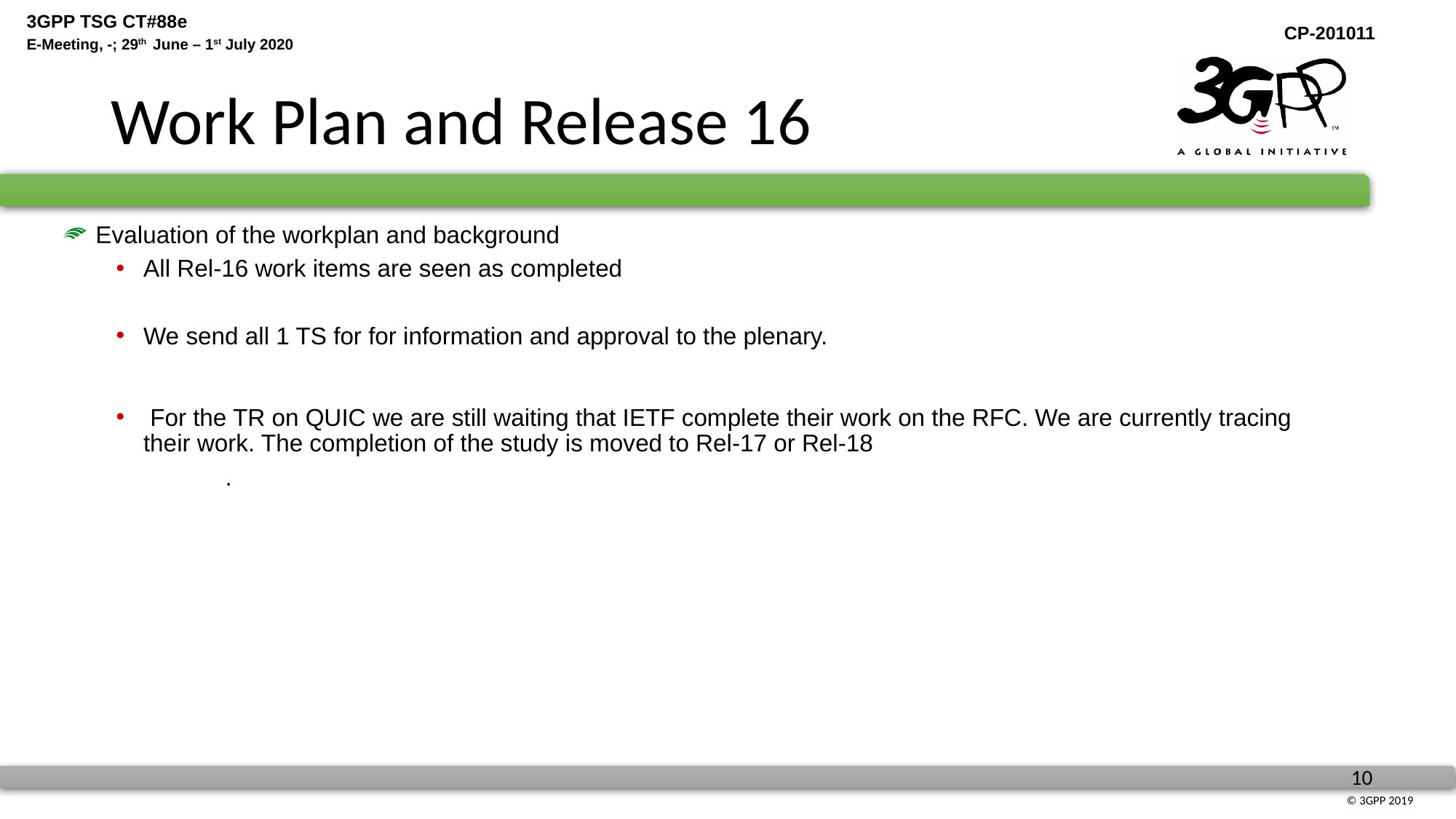

# Work Plan and Release 16
 Evaluation of the workplan and background
All Rel-16 work items are seen as completed

We send all 1 TS for for information and approval to the plenary.

 For the TR on QUIC we are still waiting that IETF complete their work on the RFC. We are currently tracing their work. The completion of the study is moved to Rel-17 or Rel-18
	.